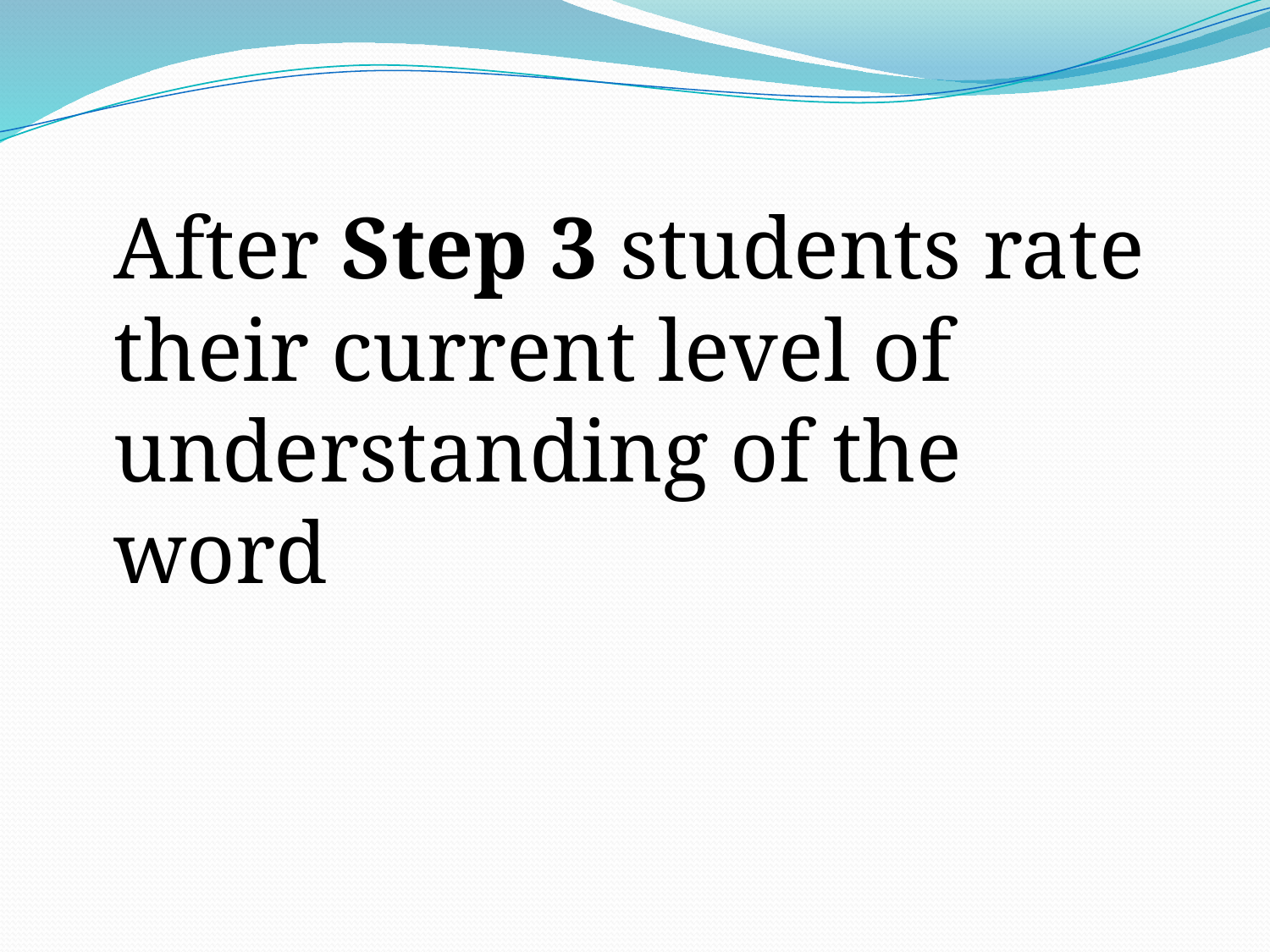

After Step 3 students rate their current level of understanding of the word